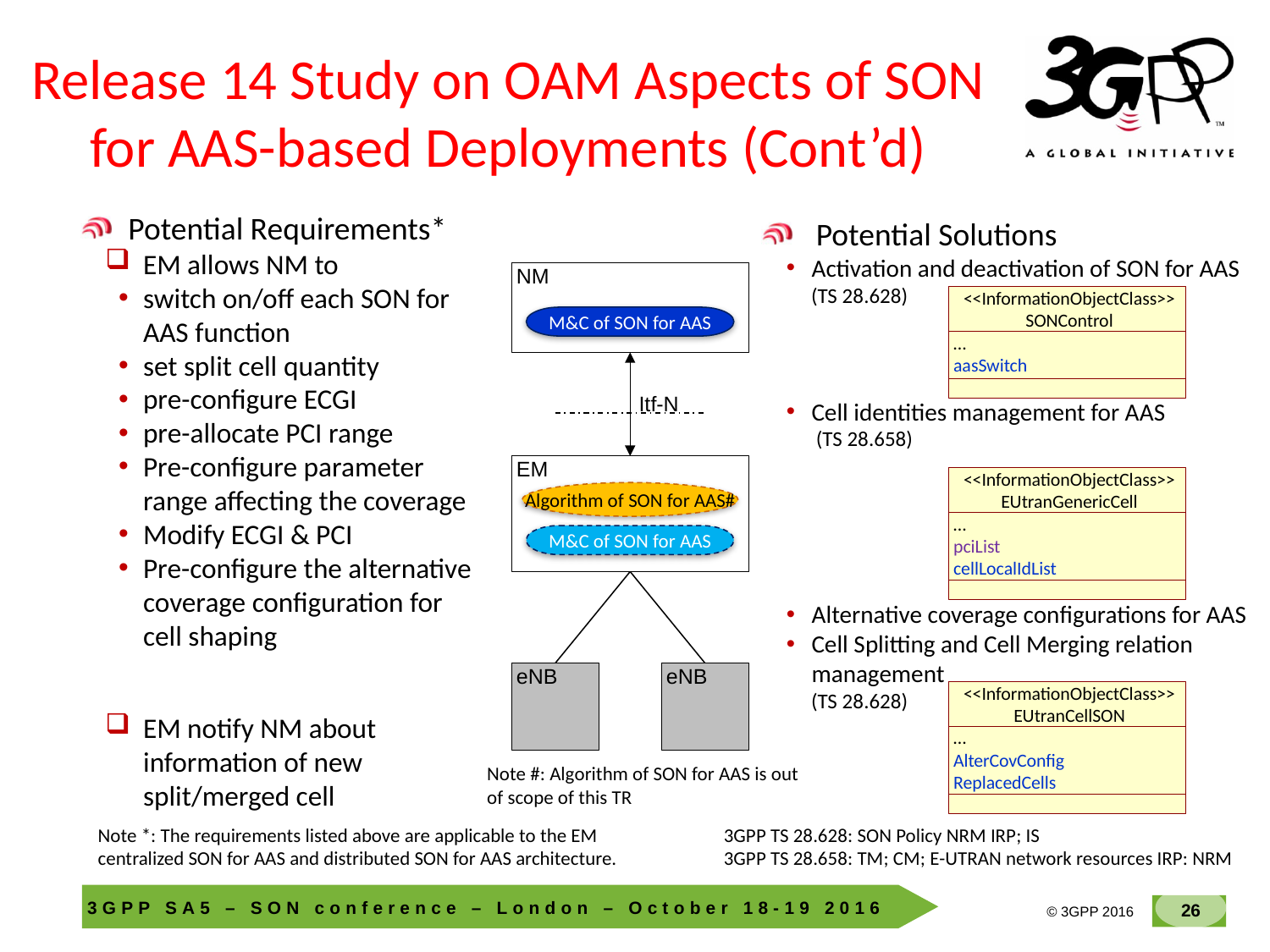

# Release 14 Study on OAM Aspects of SON for AAS-based Deployments (Cont’d)
Potential Requirements*
EM allows NM to
switch on/off each SON for AAS function
set split cell quantity
pre-configure ECGI
pre-allocate PCI range
Pre-configure parameter range affecting the coverage
Modify ECGI & PCI
Pre-configure the alternative coverage configuration for cell shaping

EM notify NM about information of new split/merged cell

 Potential Solutions
Activation and deactivation of SON for AAS
(TS 28.628)

Cell identities management for AAS
 (TS 28.658)

Alternative coverage configurations for AAS
Cell Splitting and Cell Merging relation management
(TS 28.628)

NM
<<InformationObjectClass>>
SONControl
…
aasSwitch

M&C of SON for AAS
Itf-N
EM
<<InformationObjectClass>>
EUtranGenericCell
…
pciList
cellLocalIdList

Algorithm of SON for AAS#
M&C of SON for AAS
eNB
eNB
<<InformationObjectClass>>
EUtranCellSON
…
AlterCovConfig
ReplacedCells

Note #: Algorithm of SON for AAS is out of scope of this TR
Note *: The requirements listed above are applicable to the EM centralized SON for AAS and distributed SON for AAS architecture.
3GPP TS 28.628: SON Policy NRM IRP; IS
3GPP TS 28.658: TM; CM; E-UTRAN network resources IRP: NRM